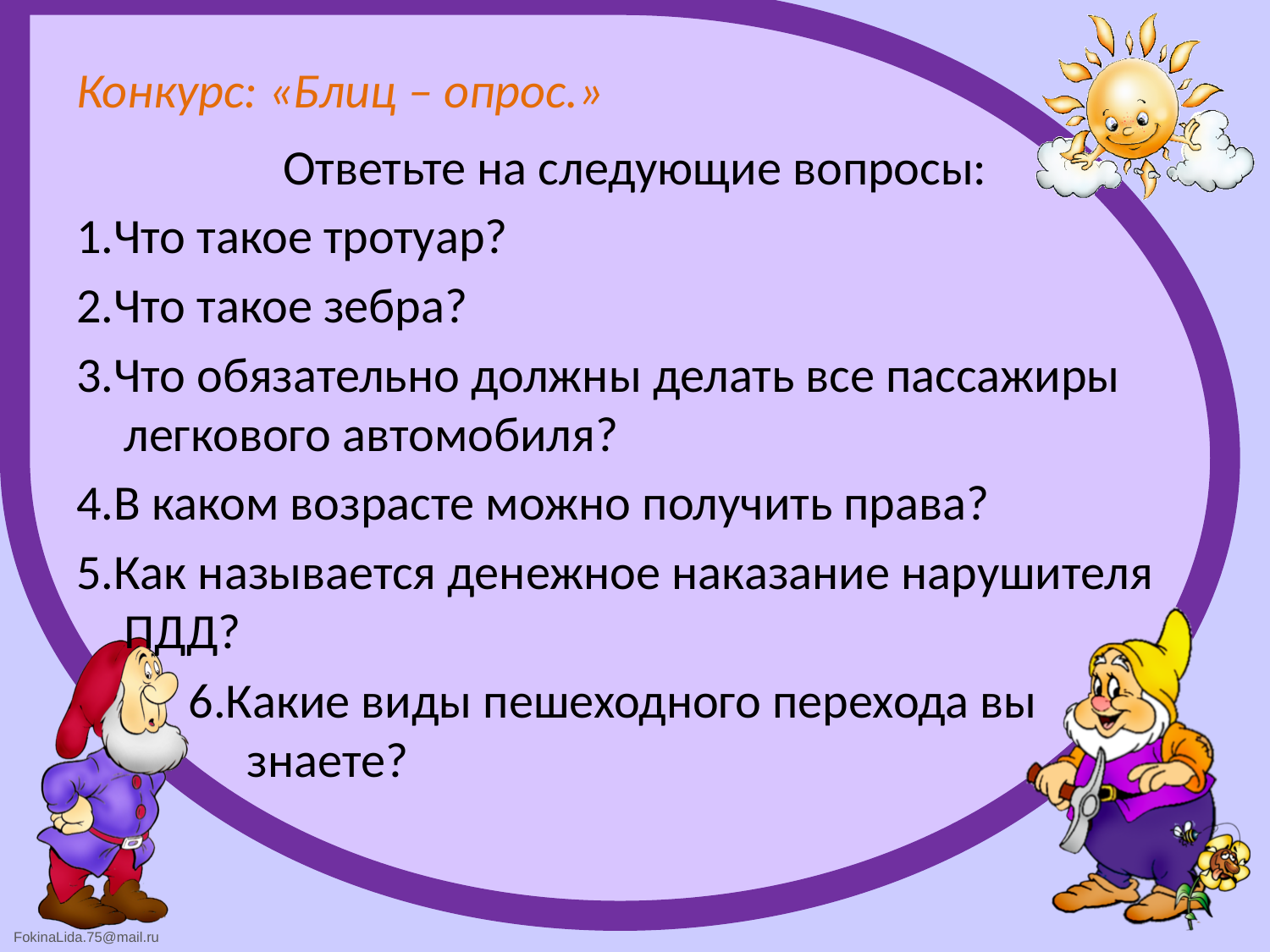

# Конкурс: «Блиц – опрос.»
Ответьте на следующие вопросы:
1.Что такое тротуар?
2.Что такое зебра?
3.Что обязательно должны делать все пассажиры легкового автомобиля?
4.В каком возрасте можно получить права?
5.Как называется денежное наказание нарушителя ПДД?
          6.Какие виды пешеходного перехода вы                         знаете?